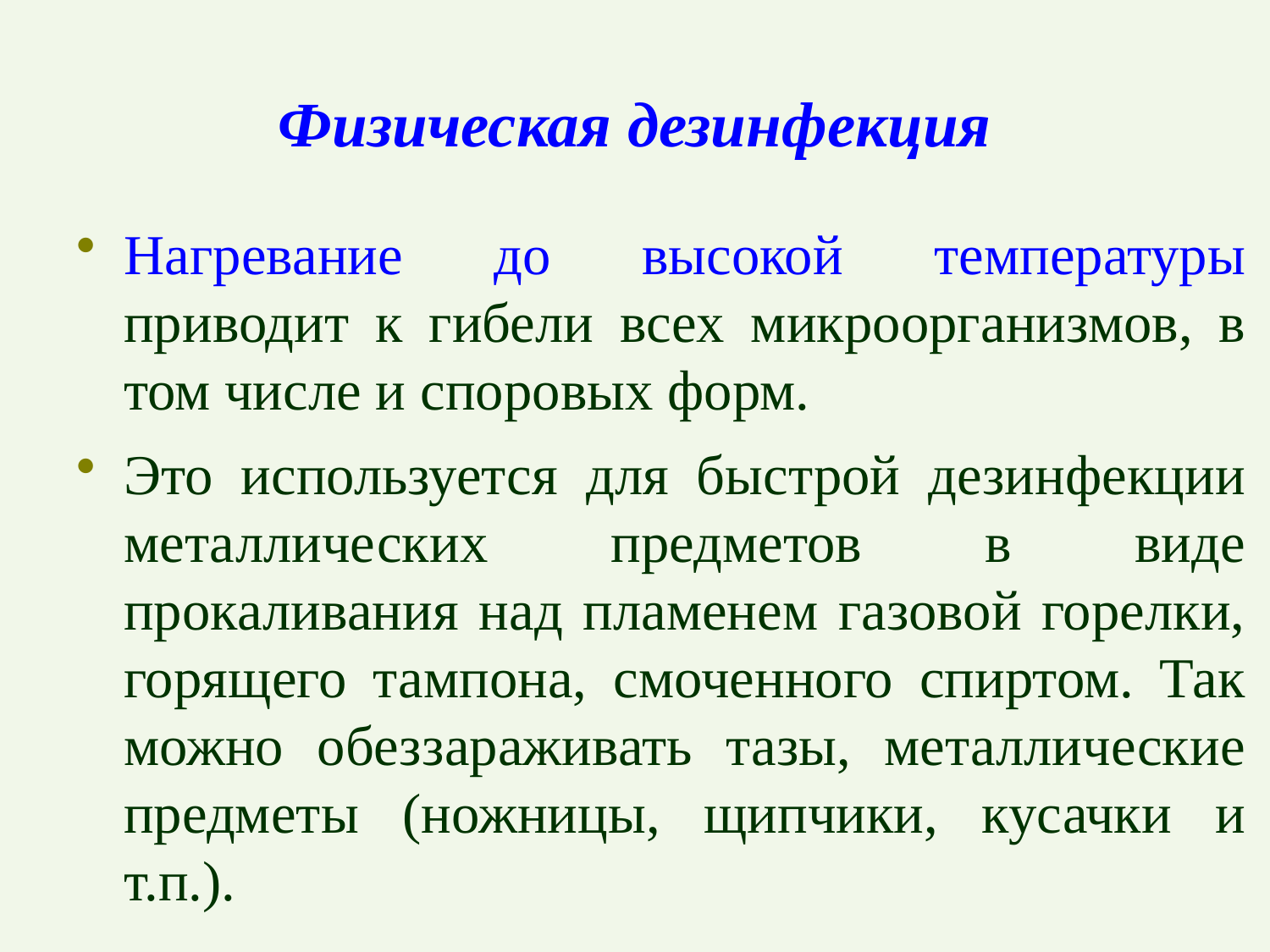

# Физическая дезинфекция
Нагревание до высокой температуры приводит к гибели всех микроорганизмов, в том числе и споровых форм.
Это используется для быстрой дезинфекции металлических предметов в виде прокаливания над пламенем газовой горелки, горящего тампона, смоченного спиртом. Так можно обеззараживать тазы, металлические предметы (ножницы, щипчики, кусачки и т.п.).